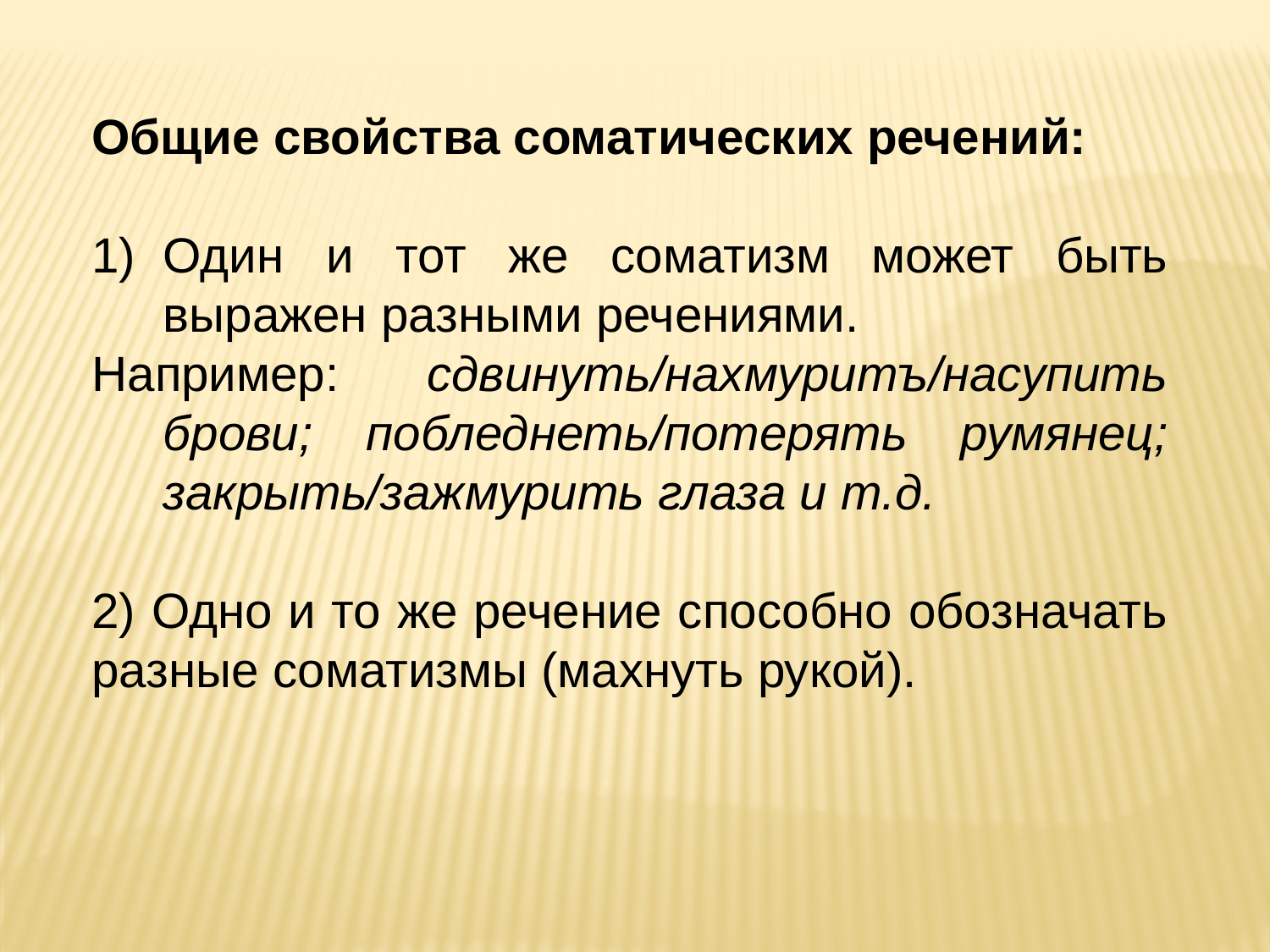

Общие свойства соматических речений:

Один и тот же соматизм может быть выражен разными речениями.
Например: сдвинуть/нахмуритъ/насупить брови; побледнеть/потерять румянец; закрыть/зажмурить глаза и т.д.

2) Одно и то же речение способно обозначать разные соматизмы (махнуть рукой).